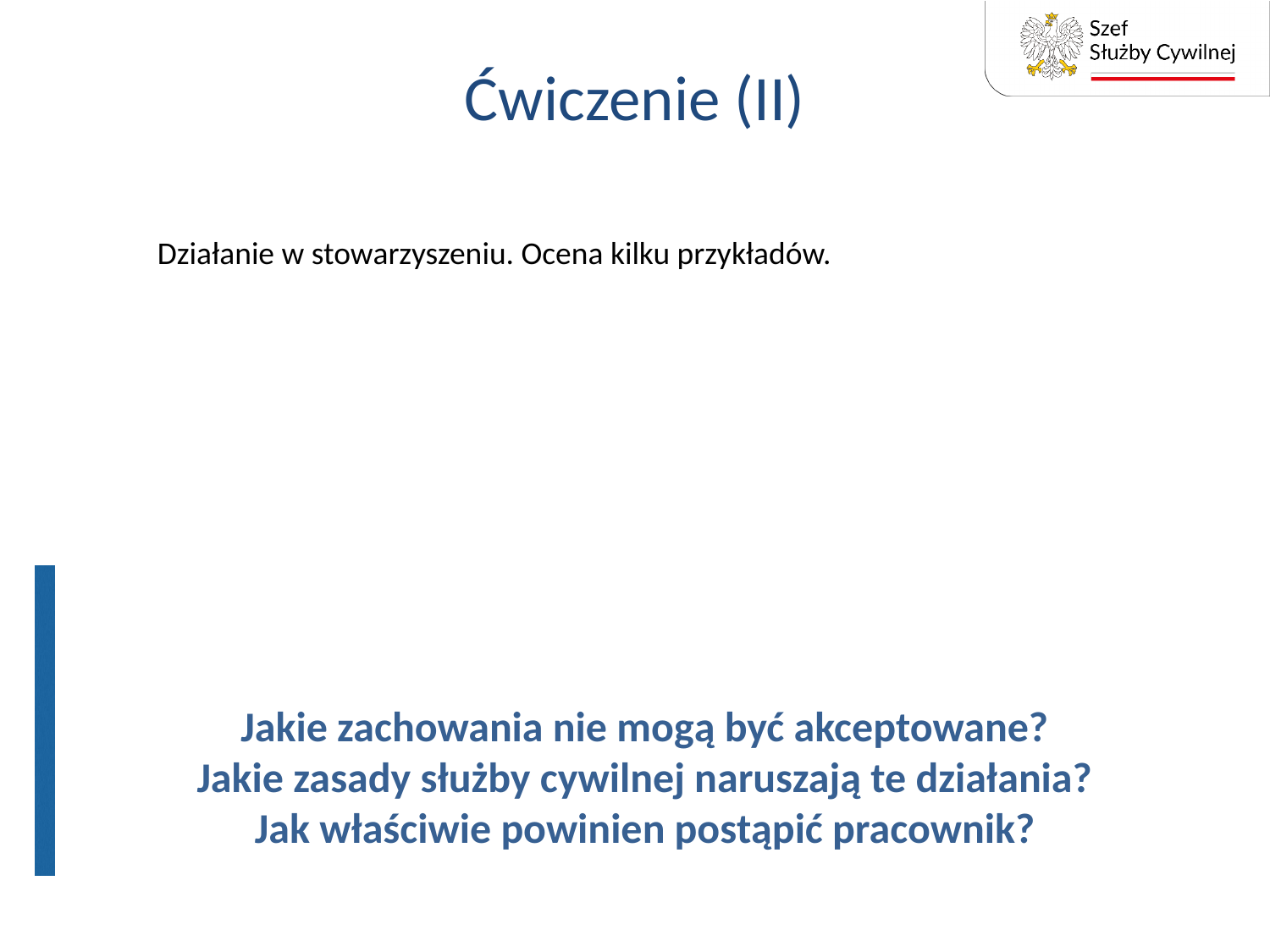

# Ćwiczenie (II)
Działanie w stowarzyszeniu. Ocena kilku przykładów.
Jakie zachowania nie mogą być akceptowane?
Jakie zasady służby cywilnej naruszają te działania?
Jak właściwie powinien postąpić pracownik?